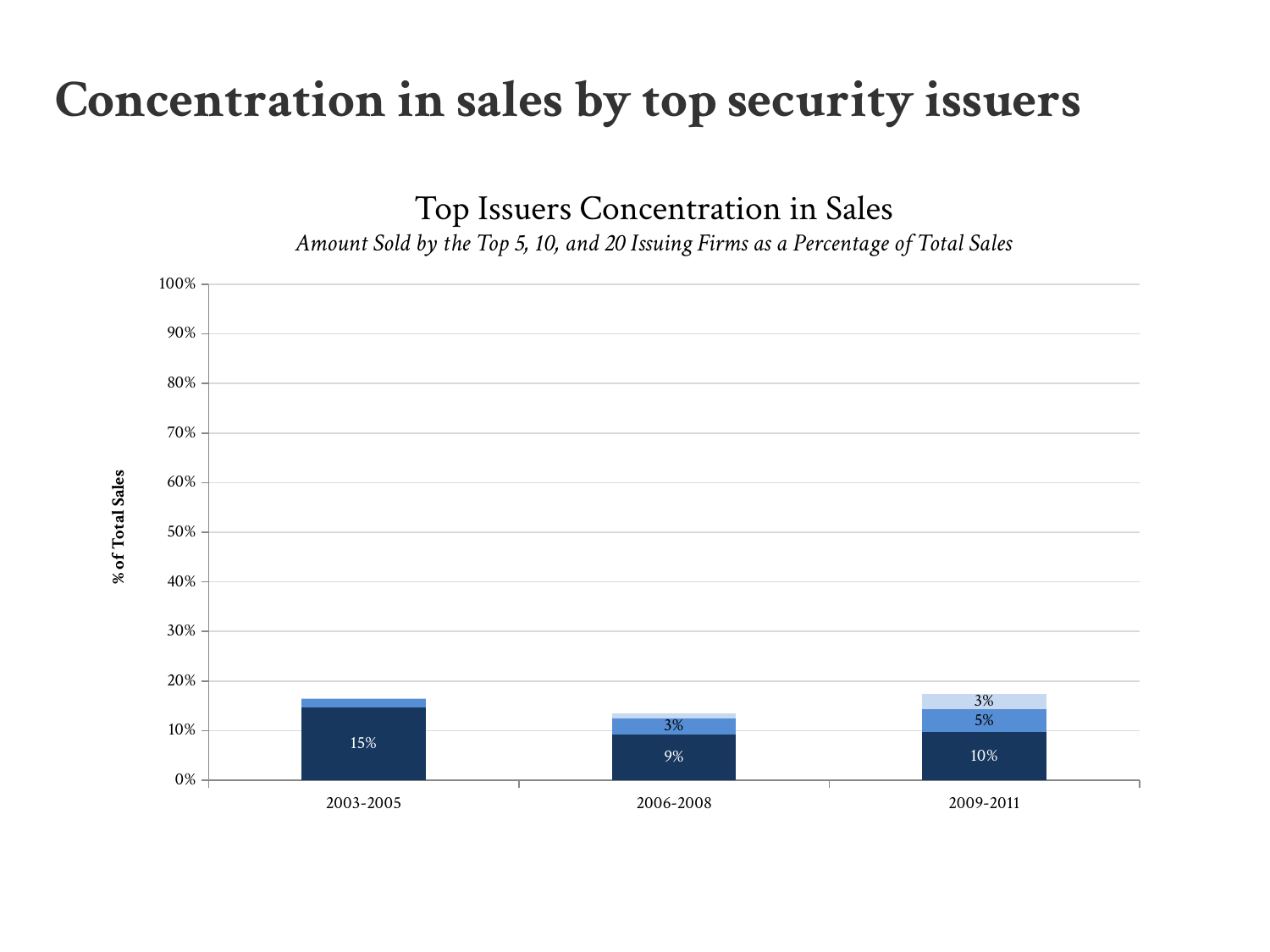

Concentration in sales by top security issuers
Top Issuers Concentration in Sales
Amount Sold by the Top 5, 10, and 20 Issuing Firms as a Percentage of Total Sales

### Chart

| Category | Top 5 | Top 6 | Top 20 |
|---|---|---|---|
| 2003-2005 | 0.1466892 | 0.017056000000000005 | 0.00230439999999998 |
| 2006-2008 | 0.09247899999999999 | 0.03179080000000001 | 0.010499999999999989 |
| 2009-2011 | 0.09656252 | 0.04698117999999999 | 0.02972170000000002 |